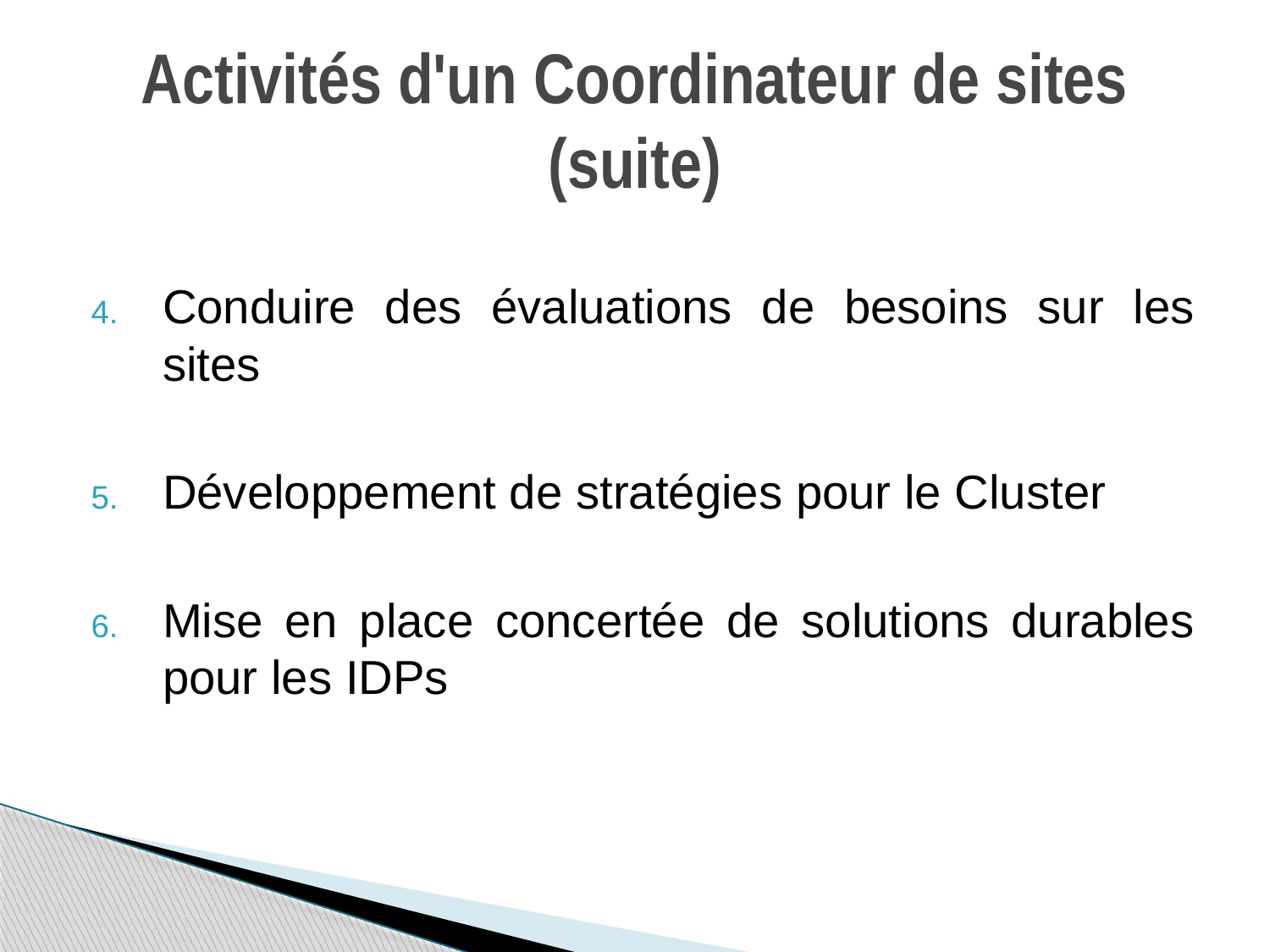

# Activités d'un Coordinateur de sites (suite)

Conduire des évaluations de besoins sur les sites

Développement de stratégies pour le Cluster

Mise en place concertée de solutions durables pour les IDPs